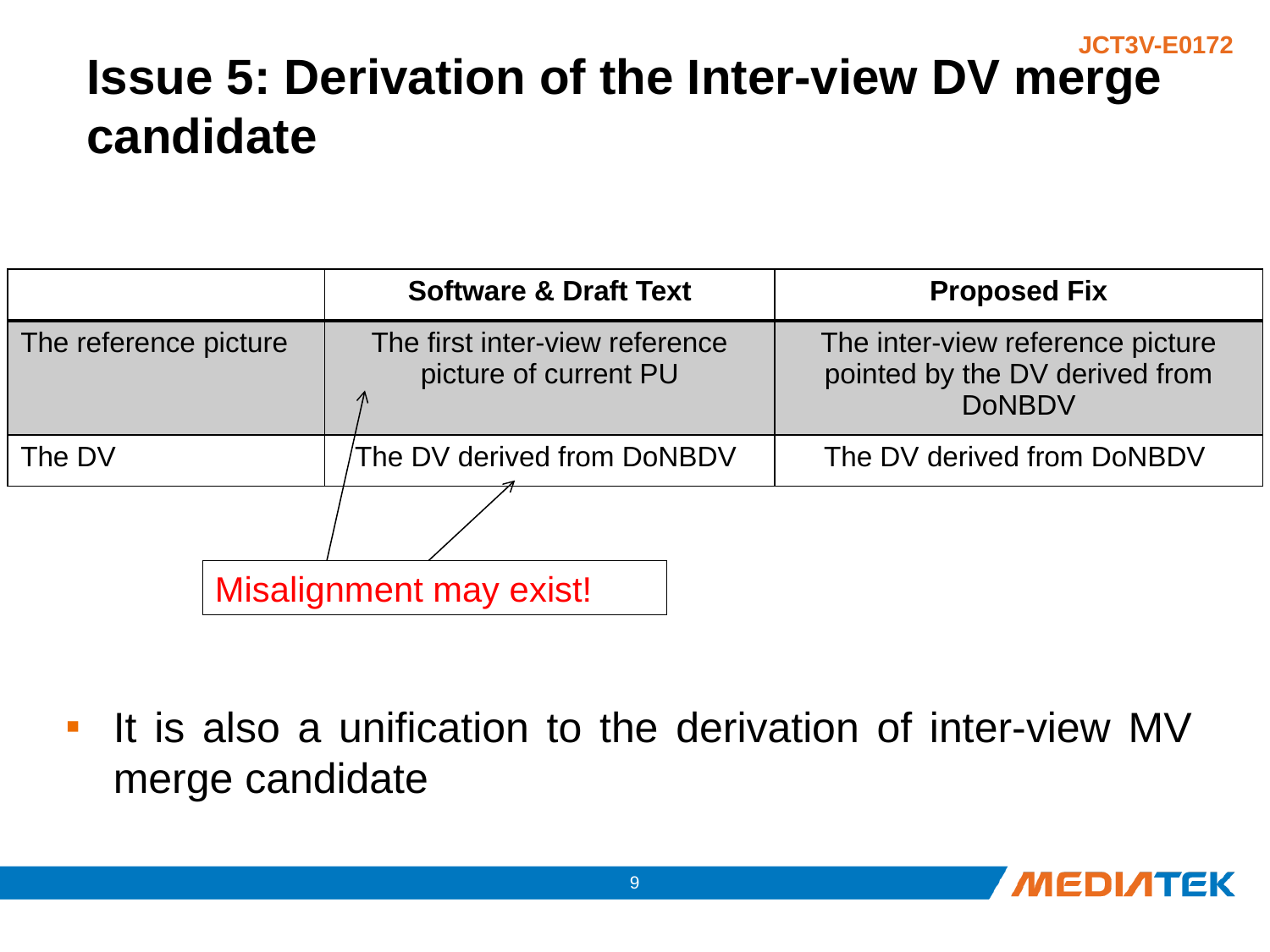

# Issue 5: Derivation of the Inter-view DV merge candidate

It is also a unification to the derivation of inter-view MV merge candidate

|  | Software & Draft Text | Proposed Fix |
| --- | --- | --- |
| The reference picture | The first inter-view reference picture of current PU | The inter-view reference picture pointed by the DV derived from DoNBDV |
| The DV | The DV derived from DoNBDV | The DV derived from DoNBDV |
Misalignment may exist!
9